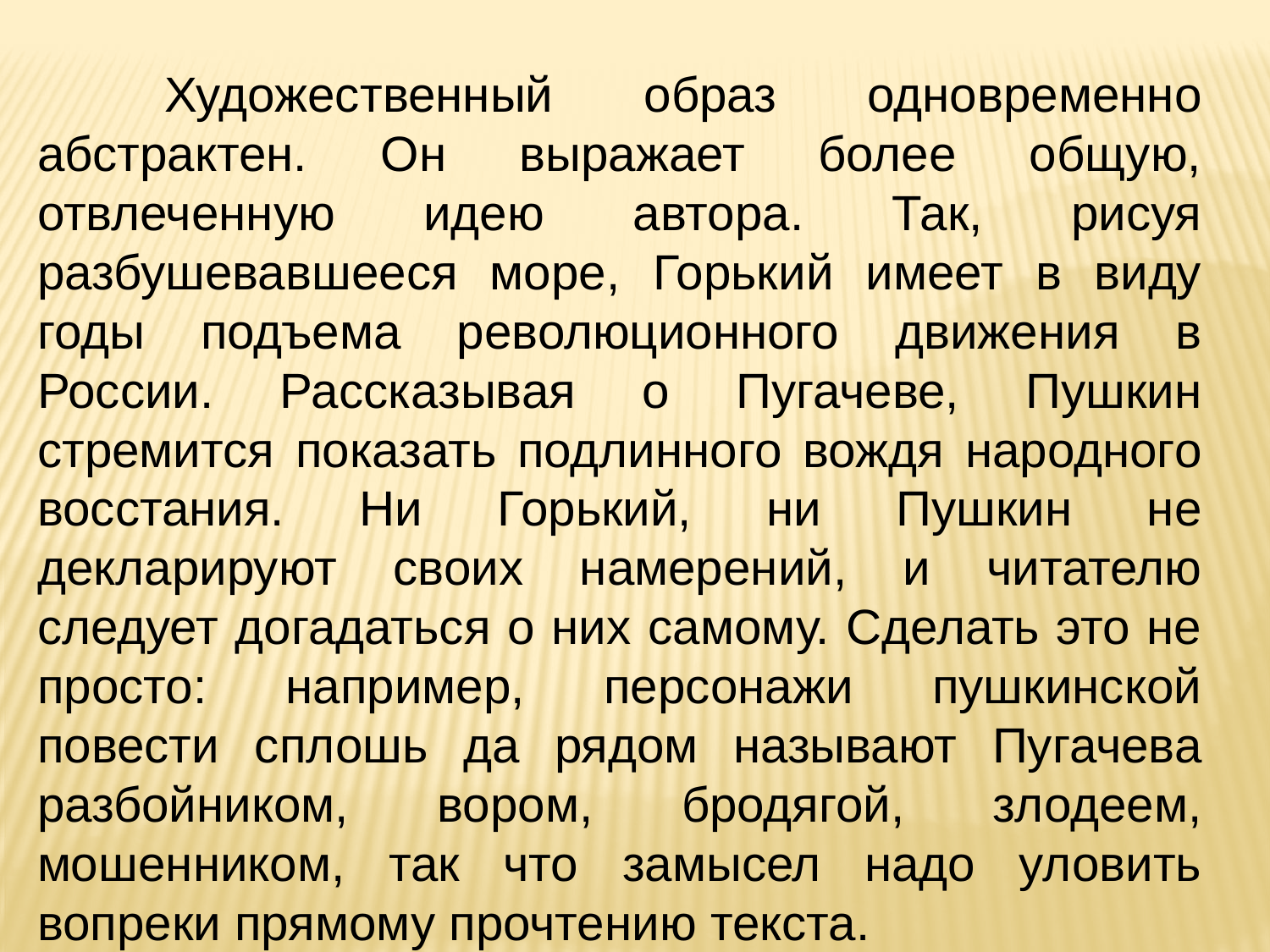

Художественный образ одновременно абстрактен. Он выражает более общую, отвлеченную идею автора. Так, рисуя разбушевавшееся море, Горький имеет в виду годы подъема революционного движения в России. Рассказывая о Пугачеве, Пушкин стремится показать подлинного вождя народного восстания. Ни Горький, ни Пушкин не декларируют своих намерений, и читателю следует догадаться о них самому. Сделать это не просто: например, персонажи пушкинской повести сплошь да рядом называют Пугачева разбойником, вором, бродягой, злодеем, мошенником, так что замысел надо уловить вопреки прямому прочтению текста.